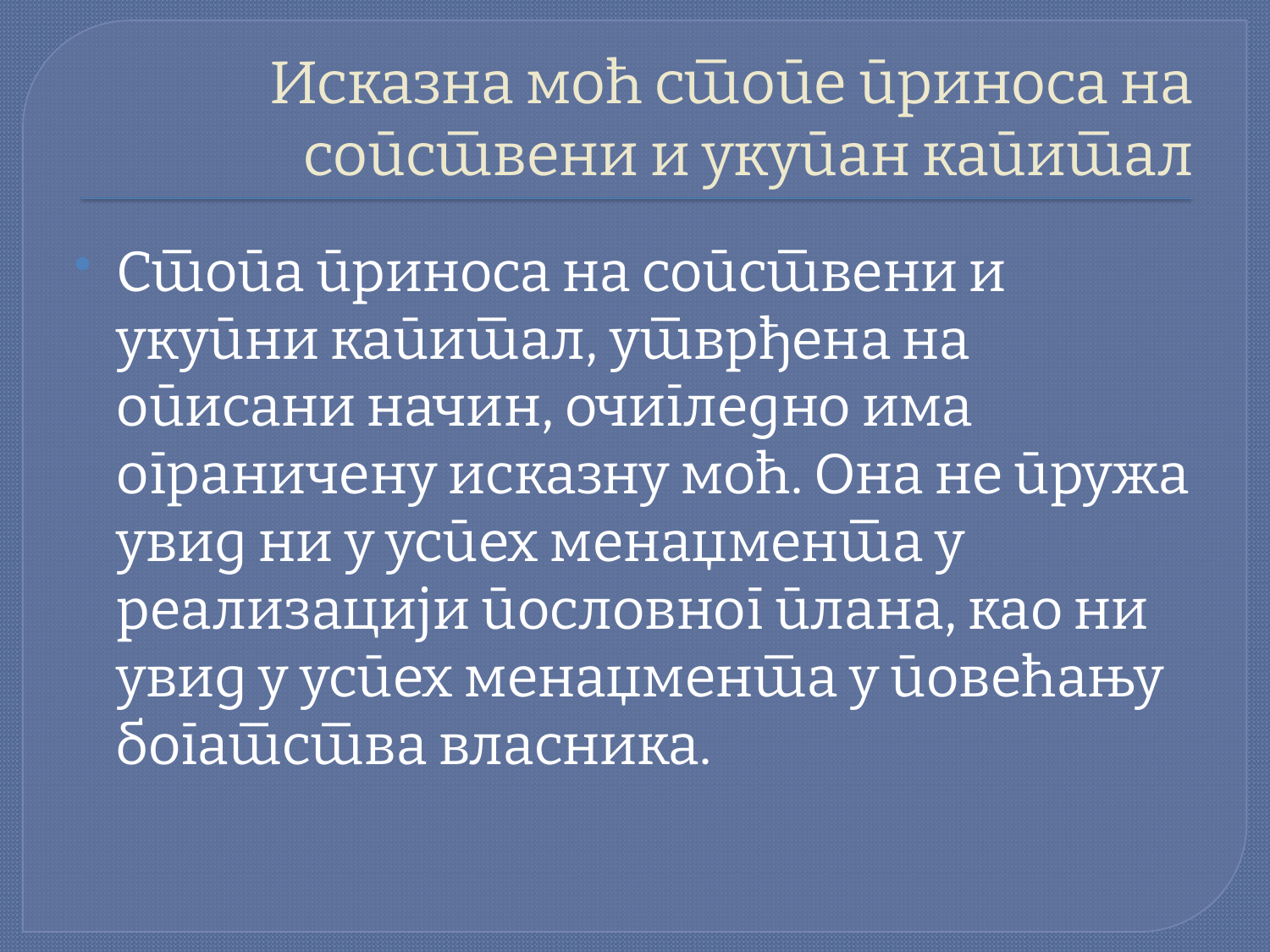

# Исказна моћ стопе приноса на сопствени и укупан капитал
Стопа приноса на сопствени и укупни капитал, утврђена на описани начин, очигледно има ограничену исказну моћ. Она не пружа увид ни у успех менаџмента у реализацији пословног плана, као ни увид у успех менаџмента у повећању богатства власника.